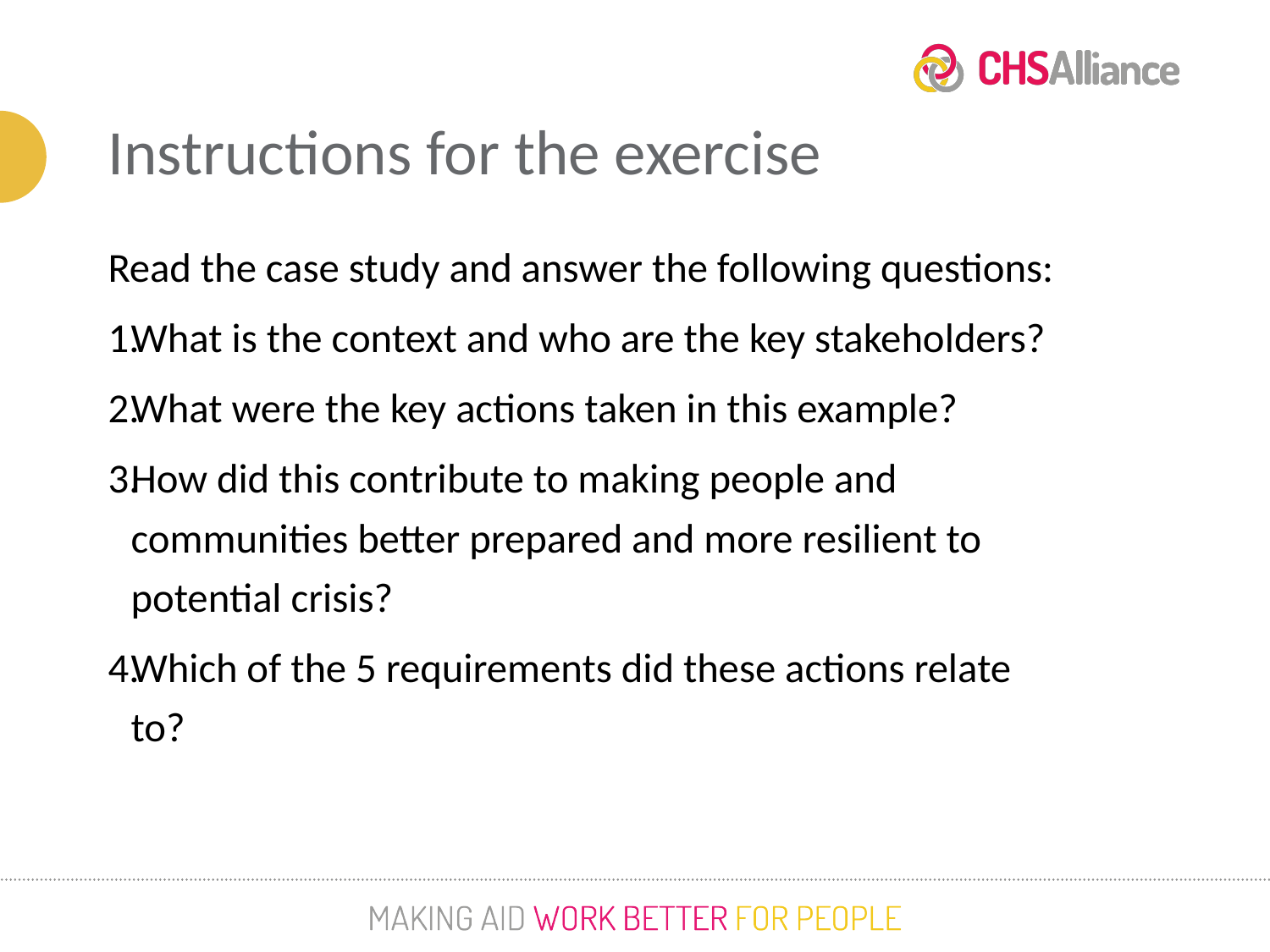

Instructions for the exercise
Read the case study and answer the following questions:
What is the context and who are the key stakeholders?
What were the key actions taken in this example?
How did this contribute to making people and communities better prepared and more resilient to potential crisis?
Which of the 5 requirements did these actions relate to?